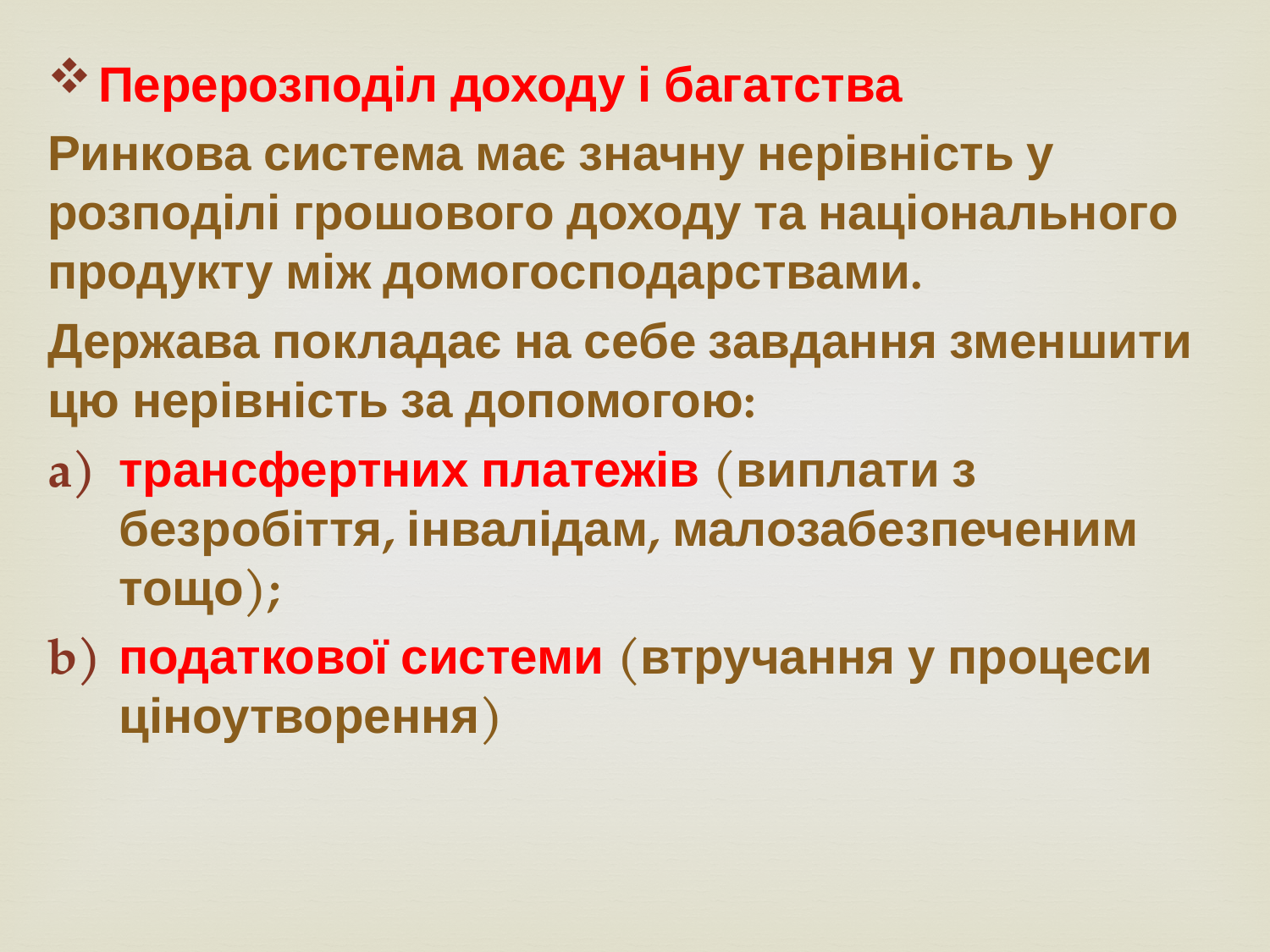

Перерозподіл доходу і багатства
Ринкова система має значну нерівність у розподілі грошового доходу та національного продукту між домогосподарствами.
Держава покладає на себе завдання зменшити цю нерівність за допомогою:
трансфертних платежів (виплати з безробіття, інвалідам, малозабезпеченим тощо);
податкової системи (втручання у процеси ціноутворення)